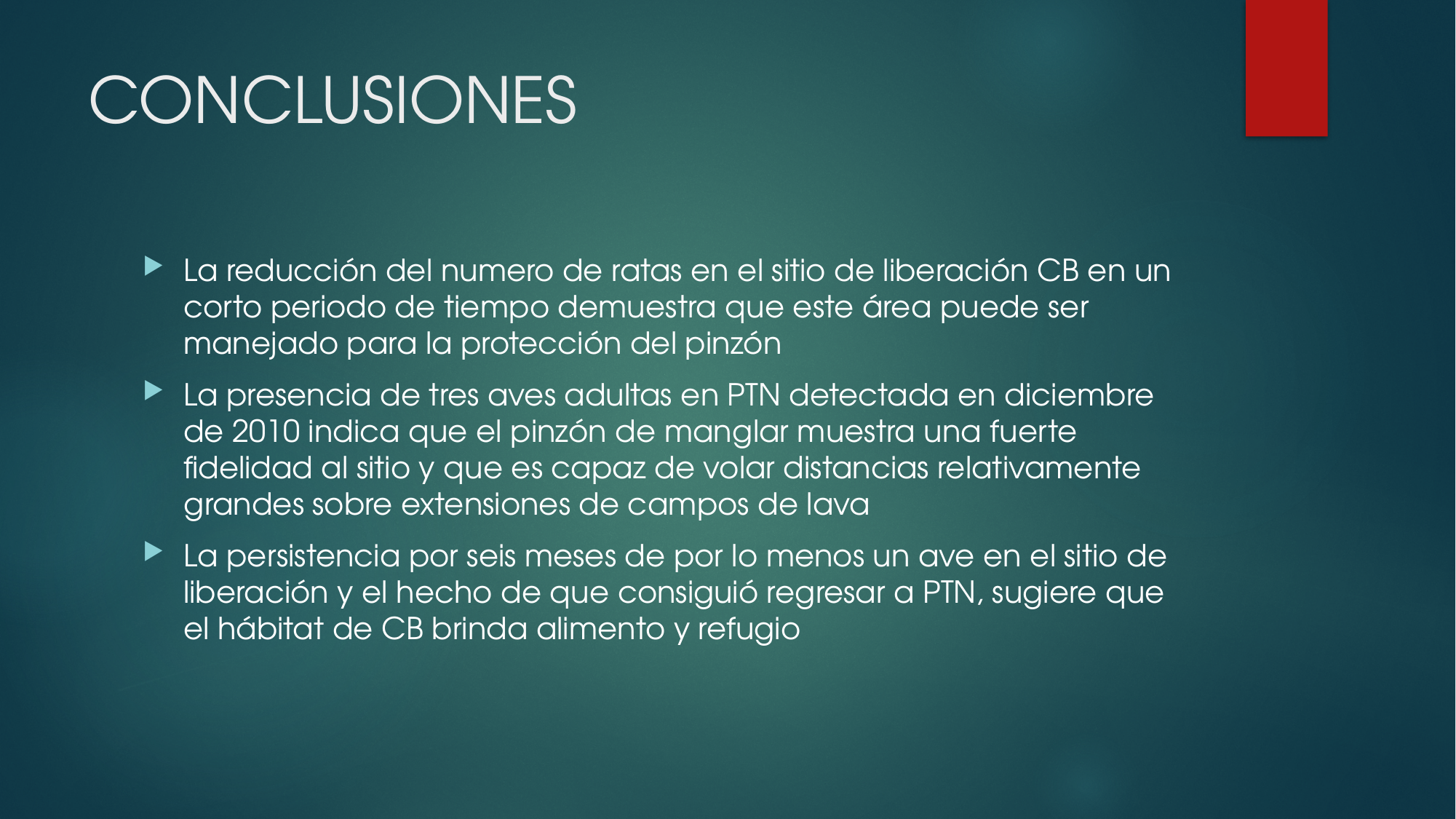

# CONCLUSIONES
La reducción del numero de ratas en el sitio de liberación CB en un corto periodo de tiempo demuestra que este área puede ser manejado para la protección del pinzón
La presencia de tres aves adultas en PTN detectada en diciembre de 2010 indica que el pinzón de manglar muestra una fuerte fidelidad al sitio y que es capaz de volar distancias relativamente grandes sobre extensiones de campos de lava
La persistencia por seis meses de por lo menos un ave en el sitio de liberación y el hecho de que consiguió regresar a PTN, sugiere que el hábitat de CB brinda alimento y refugio